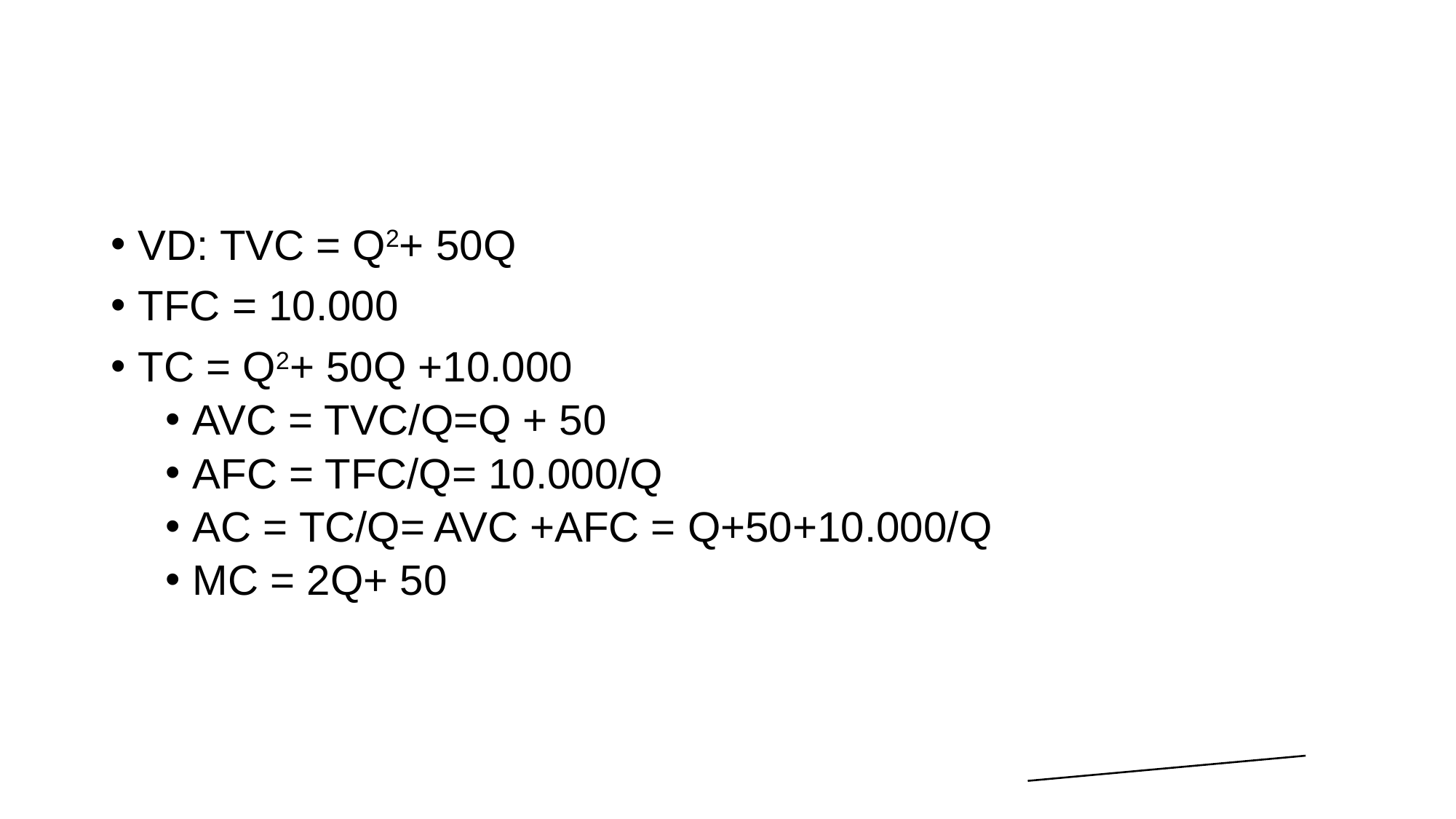

#
VD: TVC = Q2+ 50Q
TFC = 10.000
TC = Q2+ 50Q +10.000
AVC = TVC/Q=Q + 50
AFC = TFC/Q= 10.000/Q
AC = TC/Q= AVC +AFC = Q+50+10.000/Q
MC = 2Q+ 50